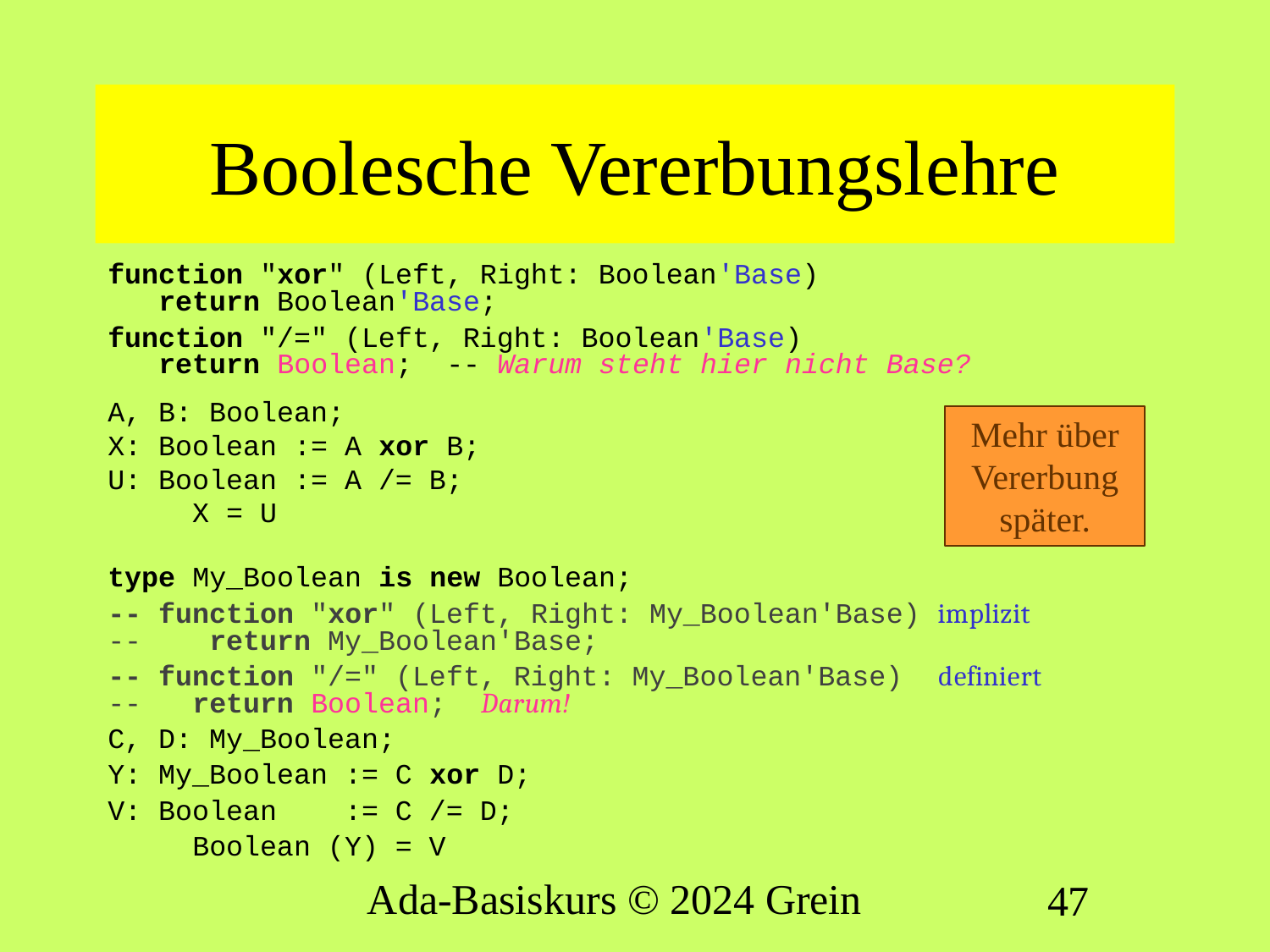

# Boolesche Vererbungslehre
function "xor" (Left, Right: Boolean'Base)
   return Boolean'Base;
function "/=" (Left, Right: Boolean'Base)
   return Boolean;  -- Warum steht hier nicht Base?
A, B: Boolean;
X: Boolean := A xor B;
U: Boolean := A /= B;
     X = U

type My_Boolean is new Boolean;
-- function "xor" (Left, Right: My_Boolean'Base) implizit
--    return My_Boolean'Base;
-- function "/=" (Left, Right: My_Boolean'Base)  definiert
--   return Boolean;  Darum!
C, D: My_Boolean;
Y: My_Boolean := C xor D;
V: Boolean    := C /= D;
     Boolean (Y) = V

Mehr über Vererbung später.
Ada-Basiskurs © 2024 Grein
47